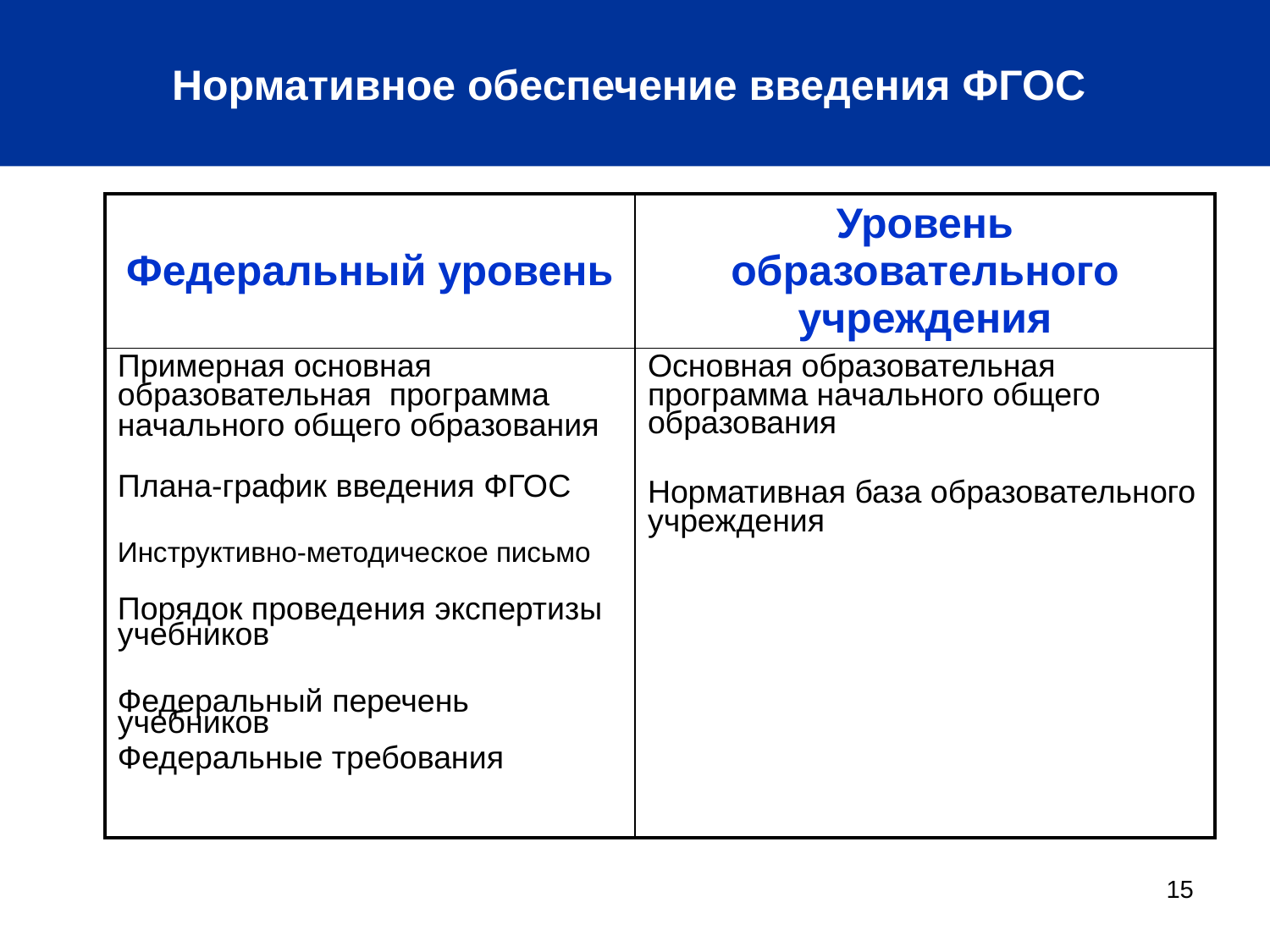

Нормативное обеспечение введения ФГОС
| Федеральный уровень | Уровень образовательного учреждения |
| --- | --- |
| Примерная основная образовательная программа начального общего образования Плана-график введения ФГОС Инструктивно-методическое письмо Порядок проведения экспертизы учебников Федеральный перечень учебников Федеральные требования | Основная образовательная программа начального общего образования Нормативная база образовательного учреждения |

15